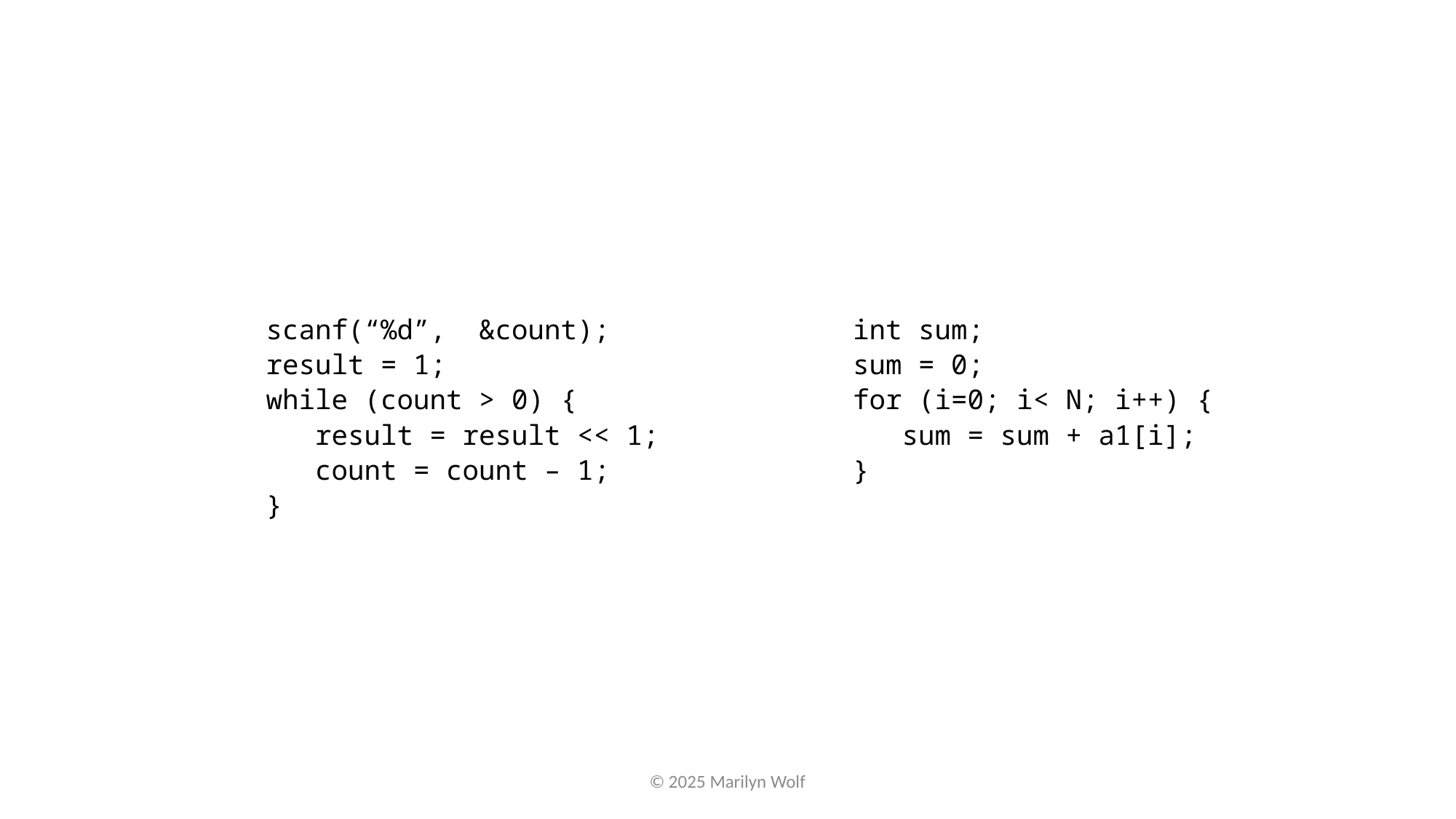

scanf(“%d”,  &count);
result = 1;
while (count > 0) {
   result = result << 1;
   count = count – 1;
}
int sum;
sum = 0;
for (i=0; i< N; i++) {
   sum = sum + a1[i];
}
© 2025 Marilyn Wolf